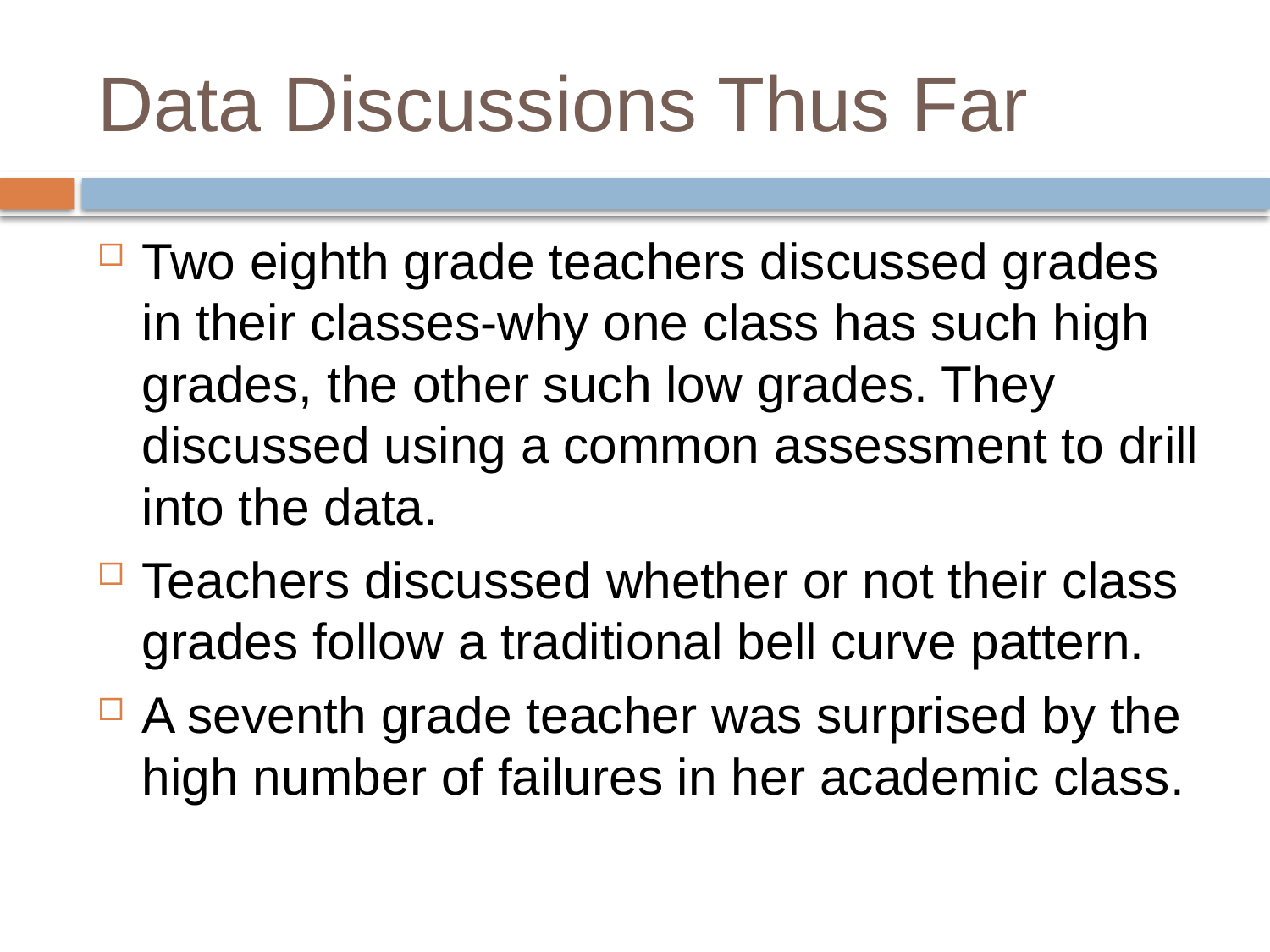

# Data Discussions Thus Far
Two eighth grade teachers discussed grades in their classes-why one class has such high grades, the other such low grades. They discussed using a common assessment to drill into the data.
Teachers discussed whether or not their class grades follow a traditional bell curve pattern.
A seventh grade teacher was surprised by the high number of failures in her academic class.